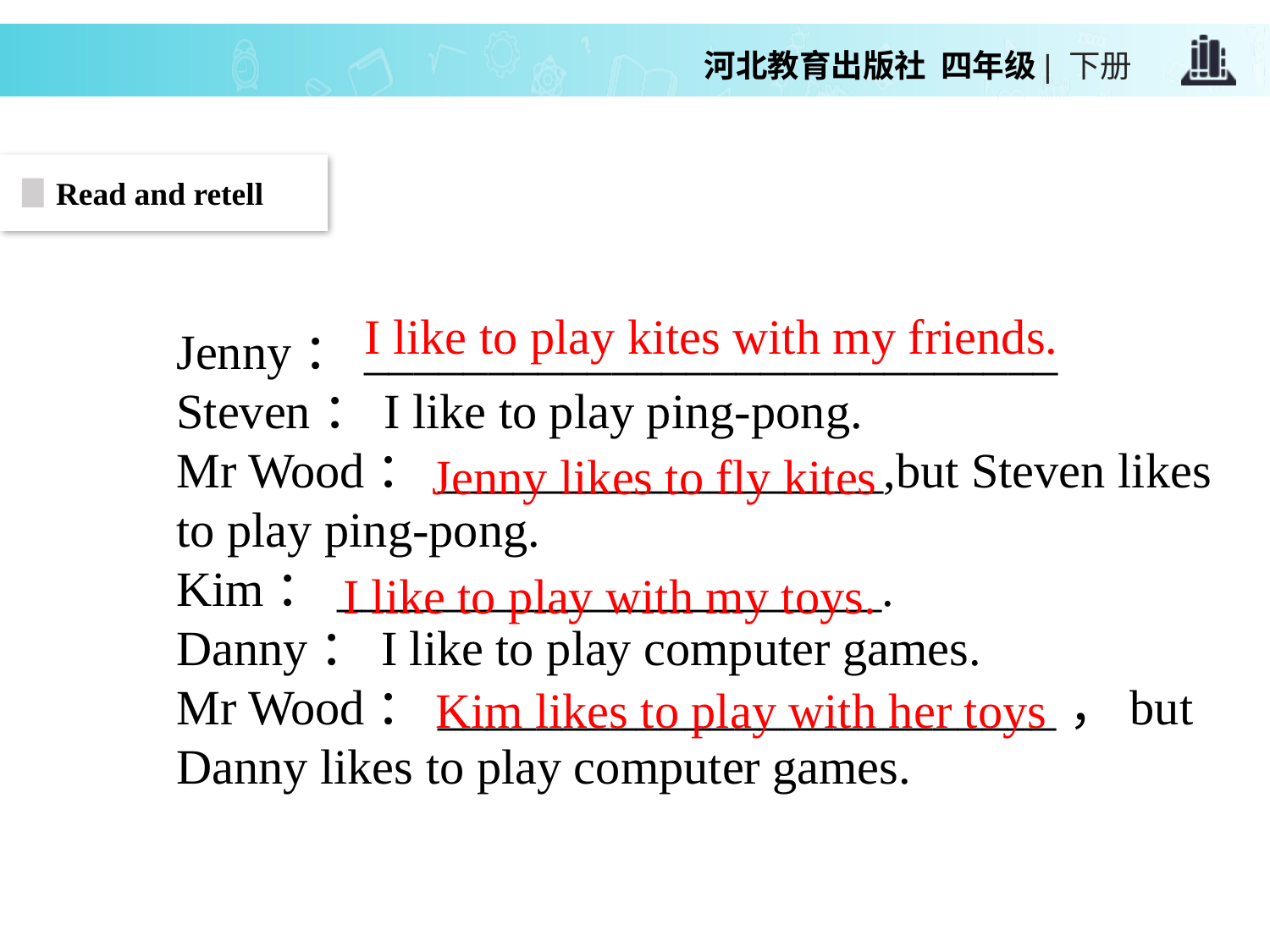

Read and retell

I like to play kites with my friends.
Jenny：____________________________
Steven：I like to play ping-pong.
Mr Wood：__________________,but Steven likes to play ping-pong.
Kim：______________________.
Danny：I like to play computer games.
Mr Wood：_________________________，but Danny likes to play computer games.
Jenny likes to fly kites
I like to play with my toys.
Kim likes to play with her toys